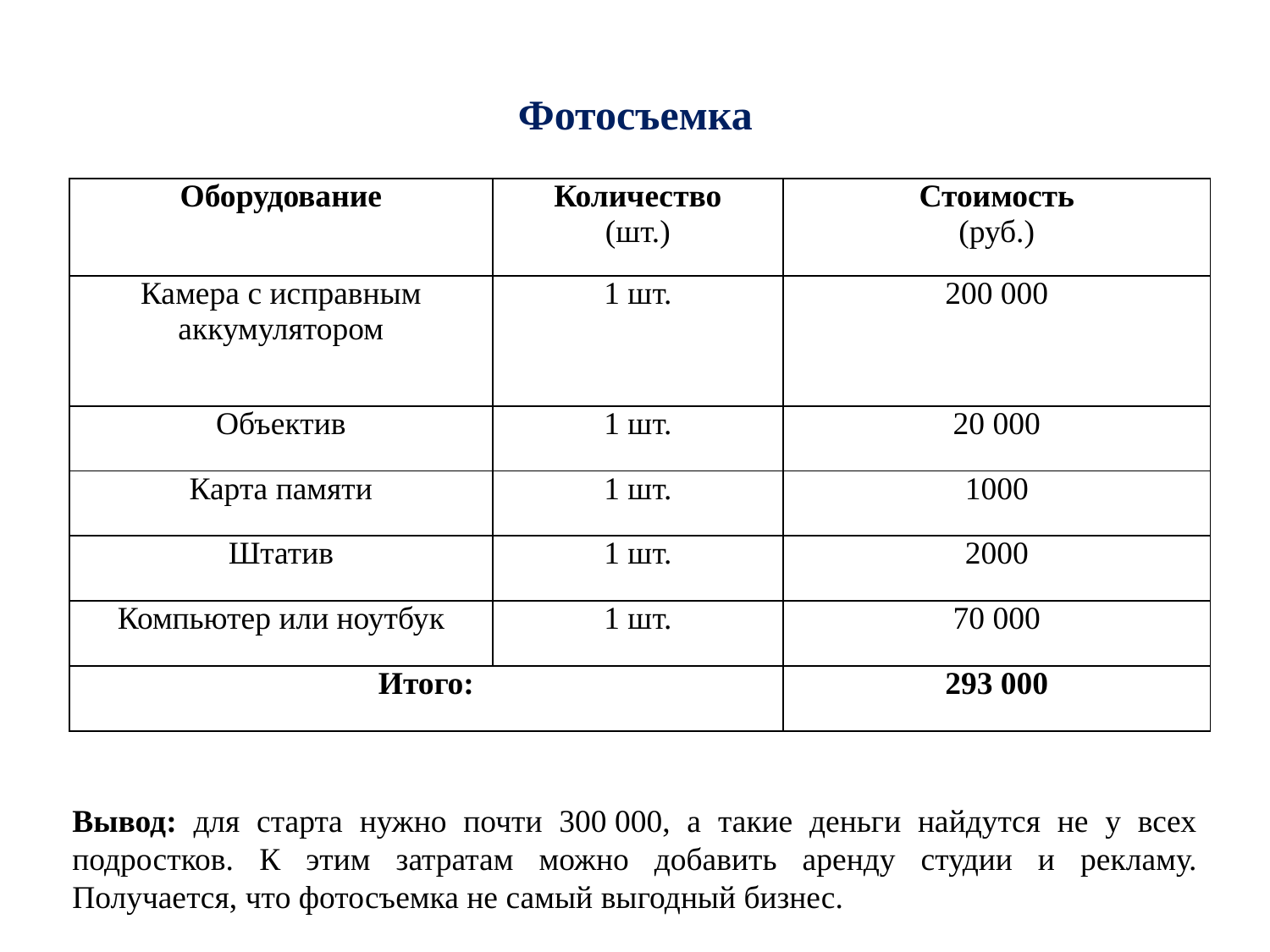

Фотосъемка
| Оборудование | Количество (шт.) | Стоимость (руб.) |
| --- | --- | --- |
| Камера с исправным аккумулятором | 1 шт. | 200 000 |
| Объектив | 1 шт. | 20 000 |
| Карта памяти | 1 шт. | 1000 |
| Штатив | 1 шт. | 2000 |
| Компьютер или ноутбук | 1 шт. | 70 000 |
| Итого: |  | 293 000 |
Вывод: для старта нужно почти 300 000, а такие деньги найдутся не у всех подростков. К этим затратам можно добавить аренду студии и рекламу. Получается, что фотосъемка не самый выгодный бизнес.